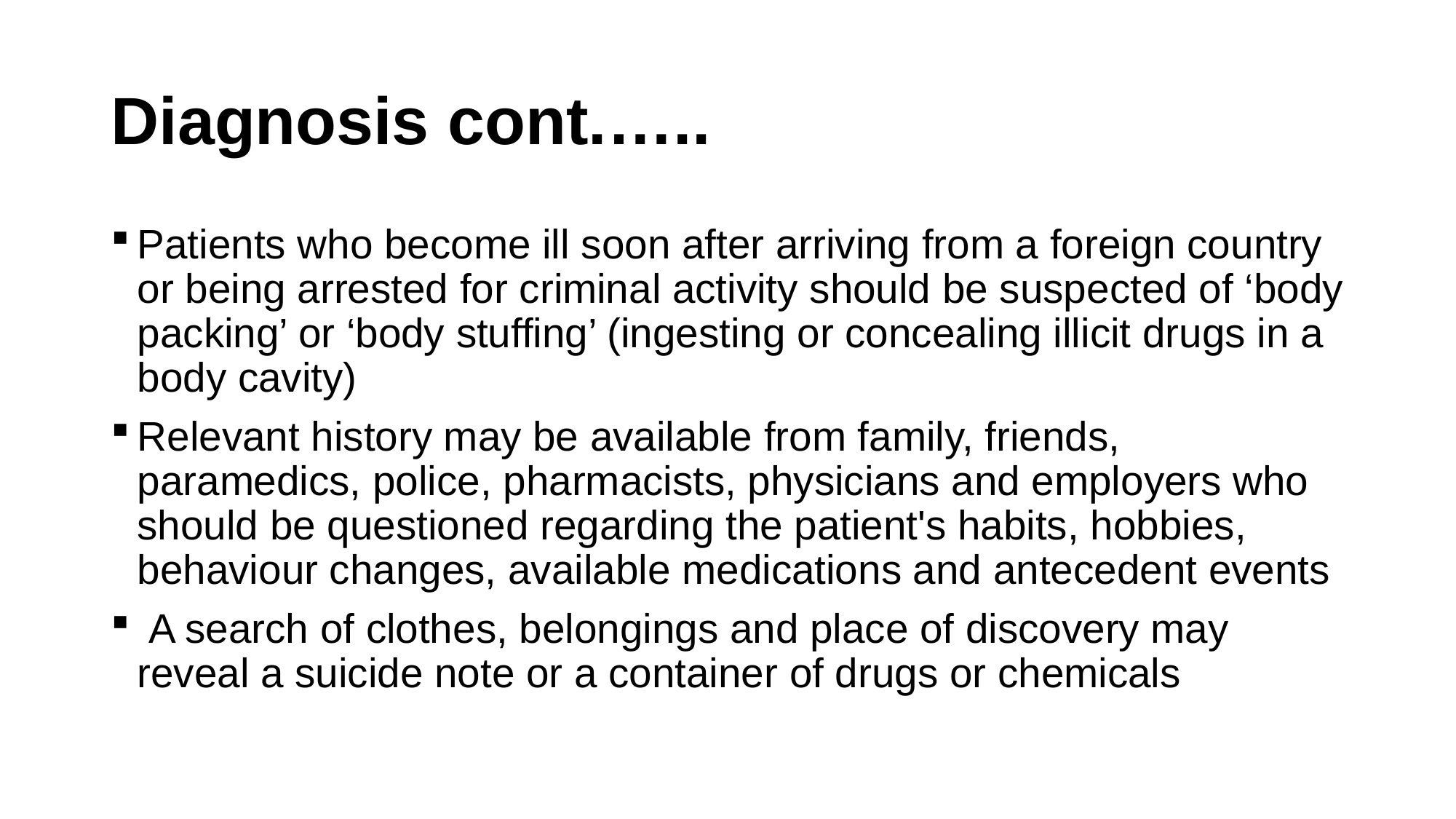

# Diagnosis cont.…..
Patients who become ill soon after arriving from a foreign country or being arrested for criminal activity should be suspected of ‘body packing’ or ‘body stuffing’ (ingesting or concealing illicit drugs in a body cavity)
Relevant history may be available from family, friends, paramedics, police, pharmacists, physicians and employers who should be questioned regarding the patient's habits, hobbies, behaviour changes, available medications and antecedent events
 A search of clothes, belongings and place of discovery may reveal a suicide note or a container of drugs or chemicals